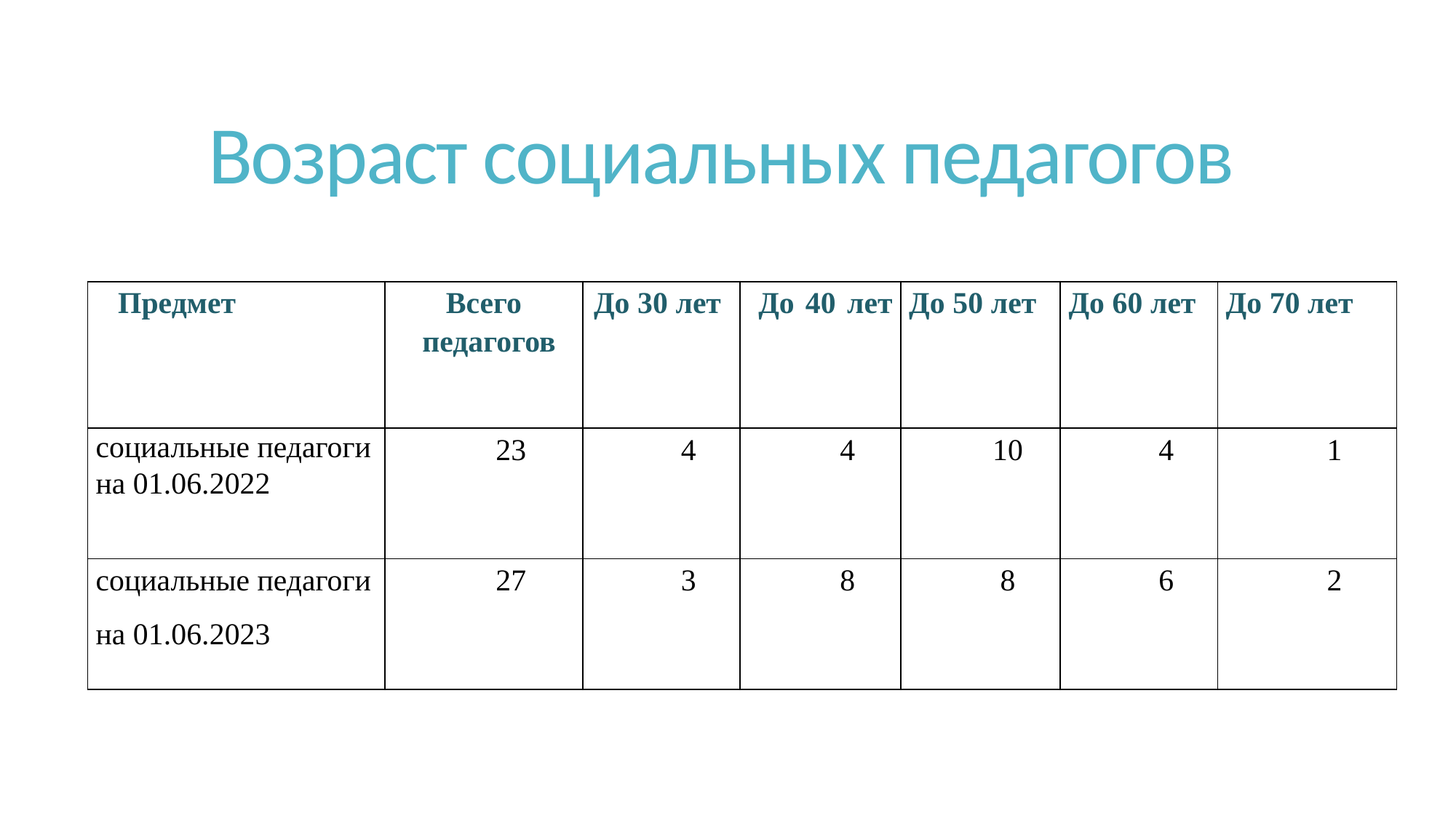

# Возраст социальных педагогов
| Предмет | Всего педагогов | До 30 лет | До 40 лет | До 50 лет | До 60 лет | До 70 лет |
| --- | --- | --- | --- | --- | --- | --- |
| социальные педагоги на 01.06.2022 | 23 | 4 | 4 | 10 | 4 | 1 |
| социальные педагоги на 01.06.2023 | 27 | 3 | 8 | 8 | 6 | 2 |